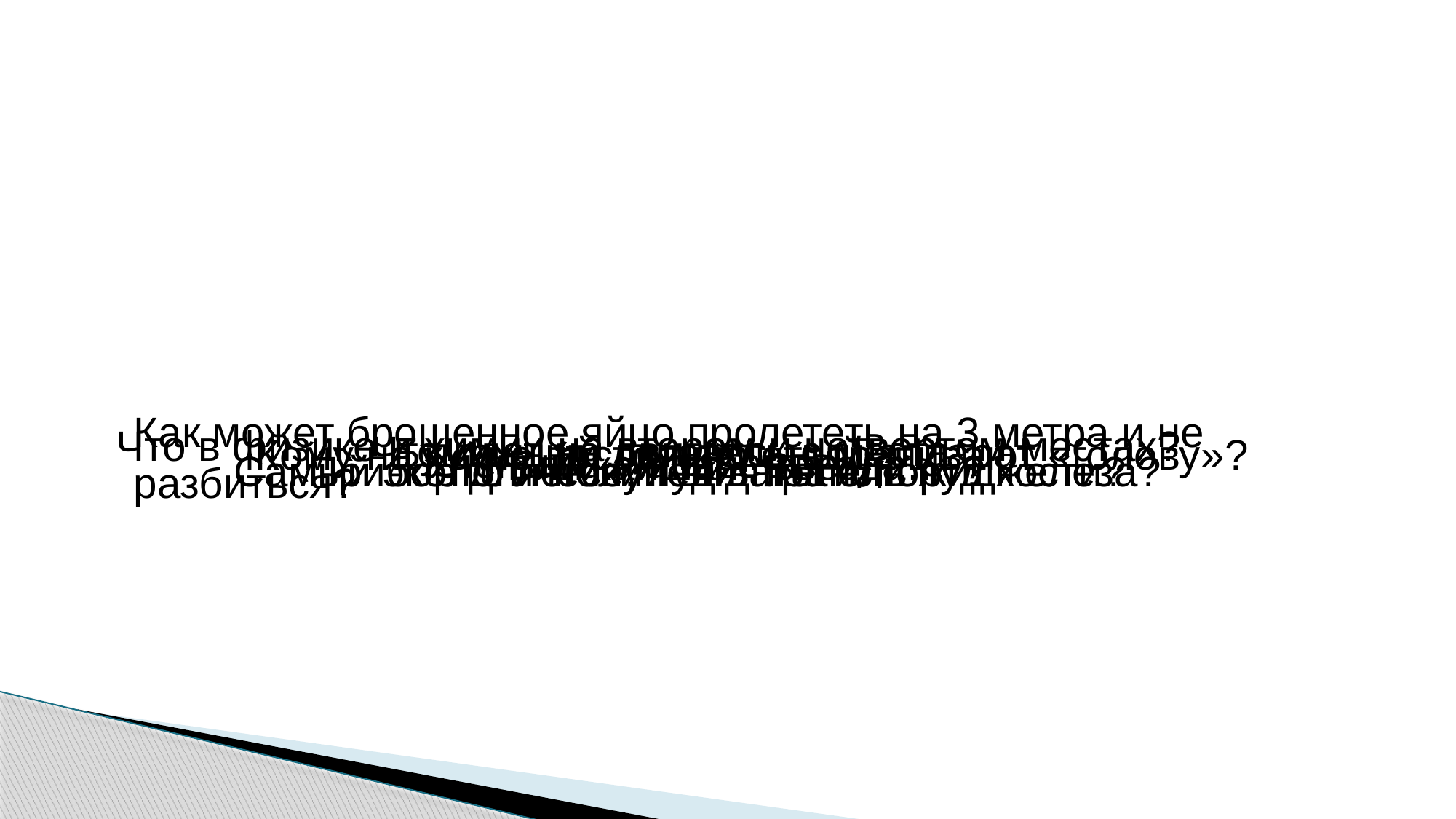

Как может брошенное яйцо пролететь на 3 метра и не разбиться?
Что в физике и химии на втором и четвертом местах?
Что идет не двигаясь с места
Бумажный летательный аппарат
Кому на кухне постоянно отворачивают «голову»?
Ученый…. Альберт
Ближайшая   звезда…
Прибор для получения капель жидкости?
Что легче, пуд ваты или пуд железа?
Самый экологический вид транспорт?